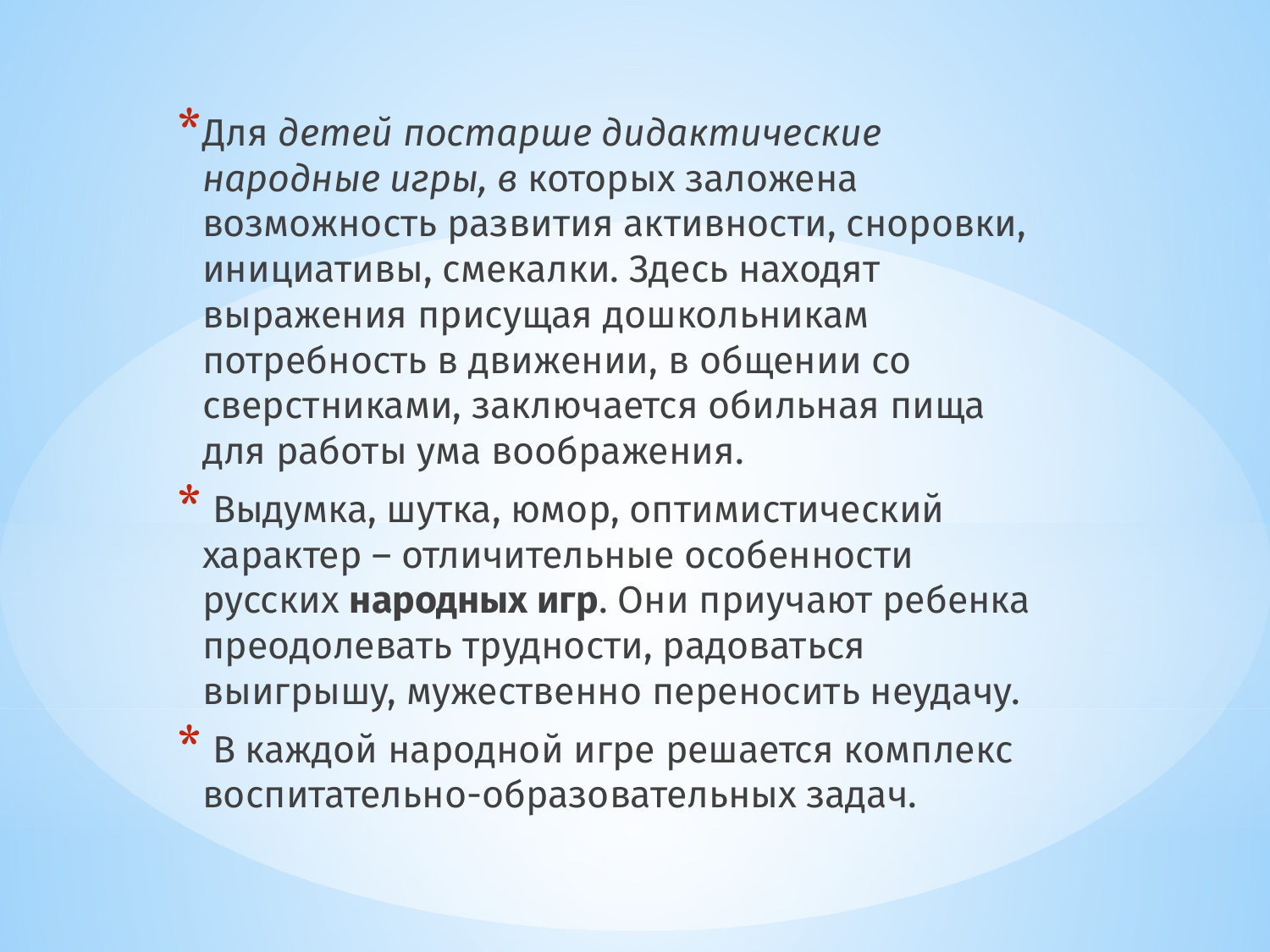

Для детей постарше дидактические народные игры, в которых заложена возможность развития активности, сноровки, инициативы, смекалки. Здесь находят выражения присущая дошкольникам потребность в движении, в общении со сверстниками, заключается обильная пища для работы ума воображения.
 Выдумка, шутка, юмор, оптимистический характер – отличительные особенности русских народных игр. Они приучают ребенка преодолевать трудности, радоваться выигрышу, мужественно переносить неудачу.
 В каждой народной игре решается комплекс воспитательно-образовательных задач.